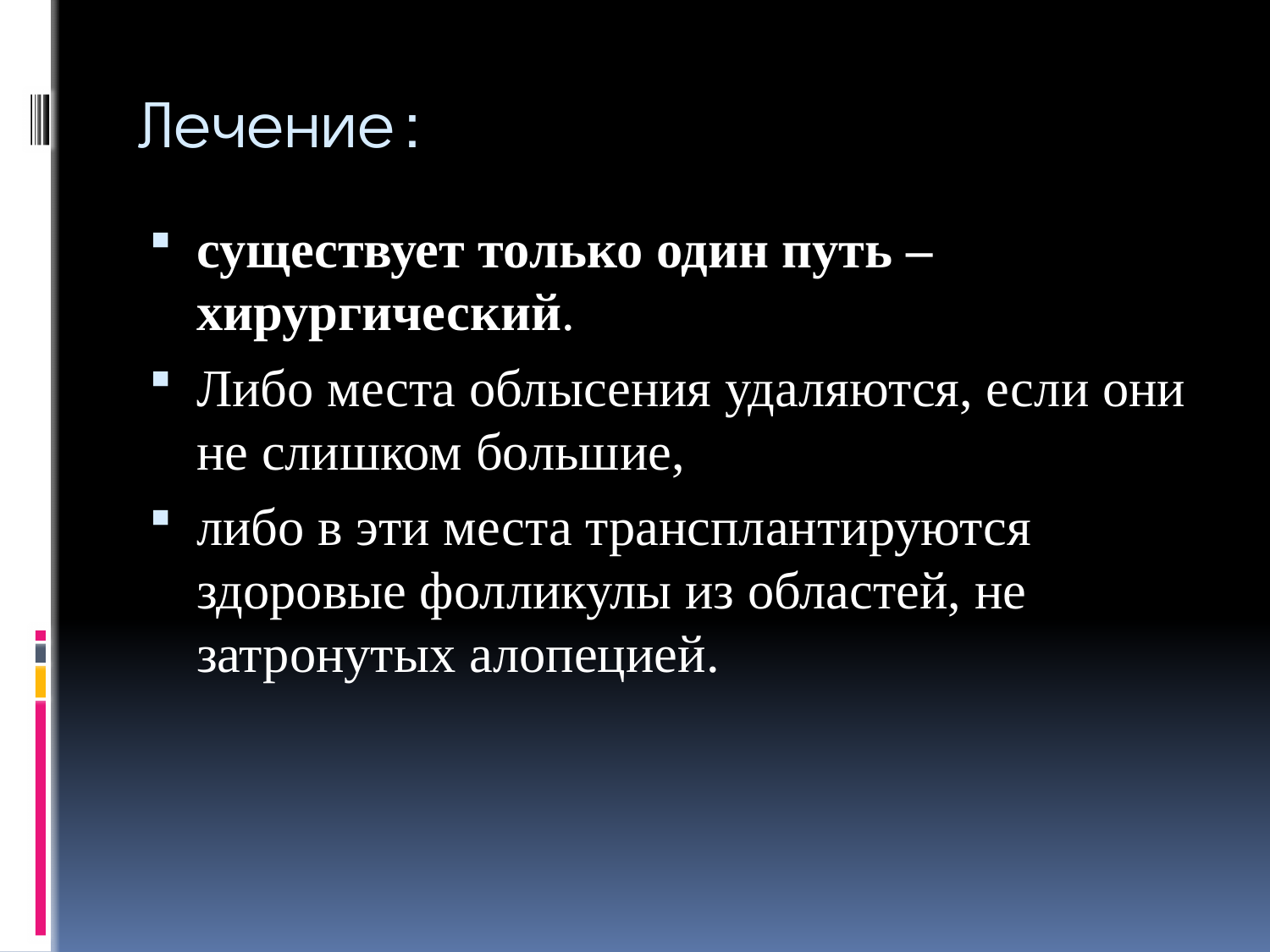

# Лечение:
существует только один путь – хирургический.
Либо места облысения удаляются, если они не слишком большие,
либо в эти места трансплантируются здоровые фолликулы из областей, не затронутых алопецией.